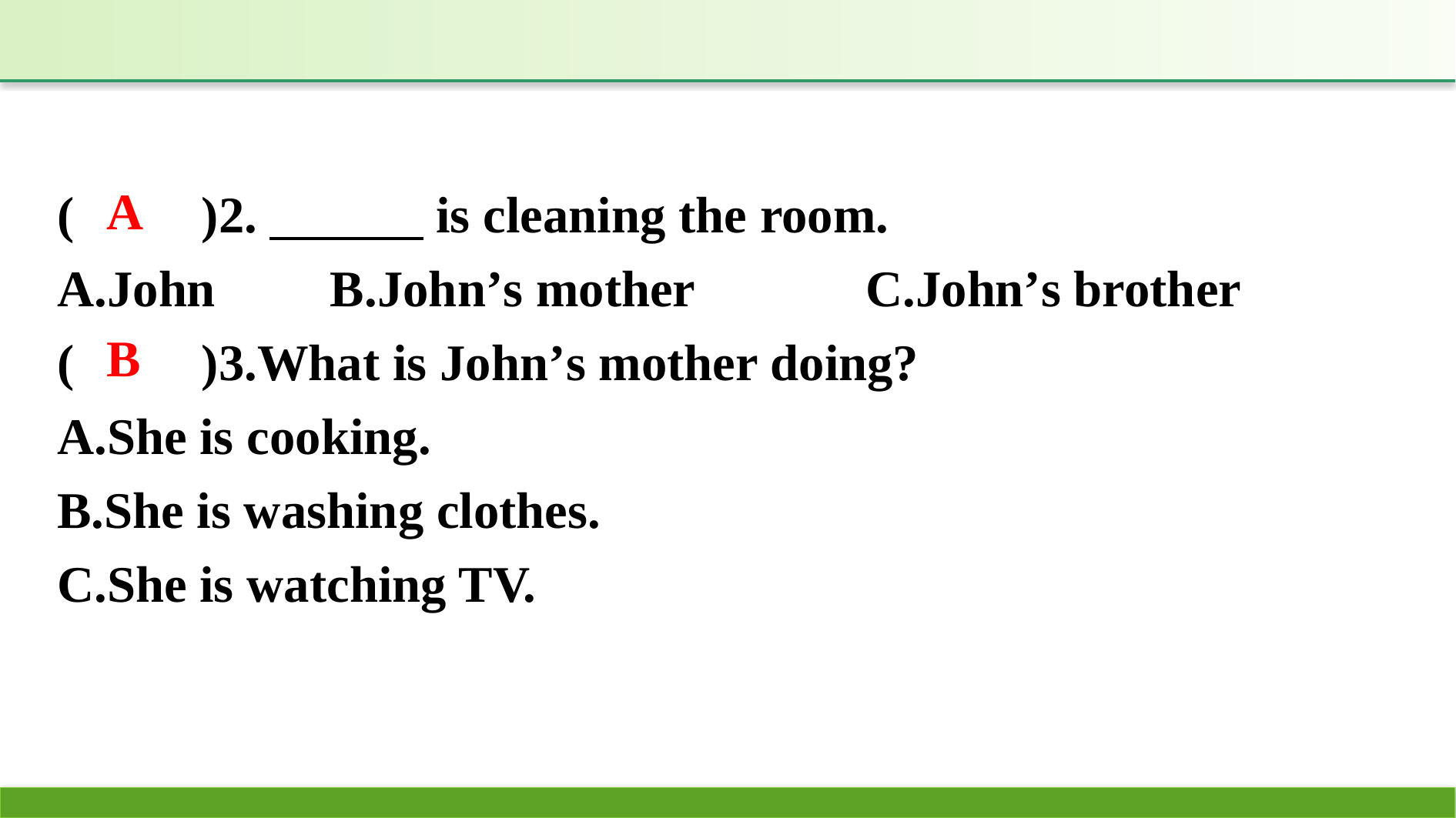

(　　)2.　　　is cleaning the room.
A.John　	B.John’s mother　	C.John’s brother
(　　)3.What is John’s mother doing?
A.She is cooking.
B.She is washing clothes.
C.She is watching TV.
A
B